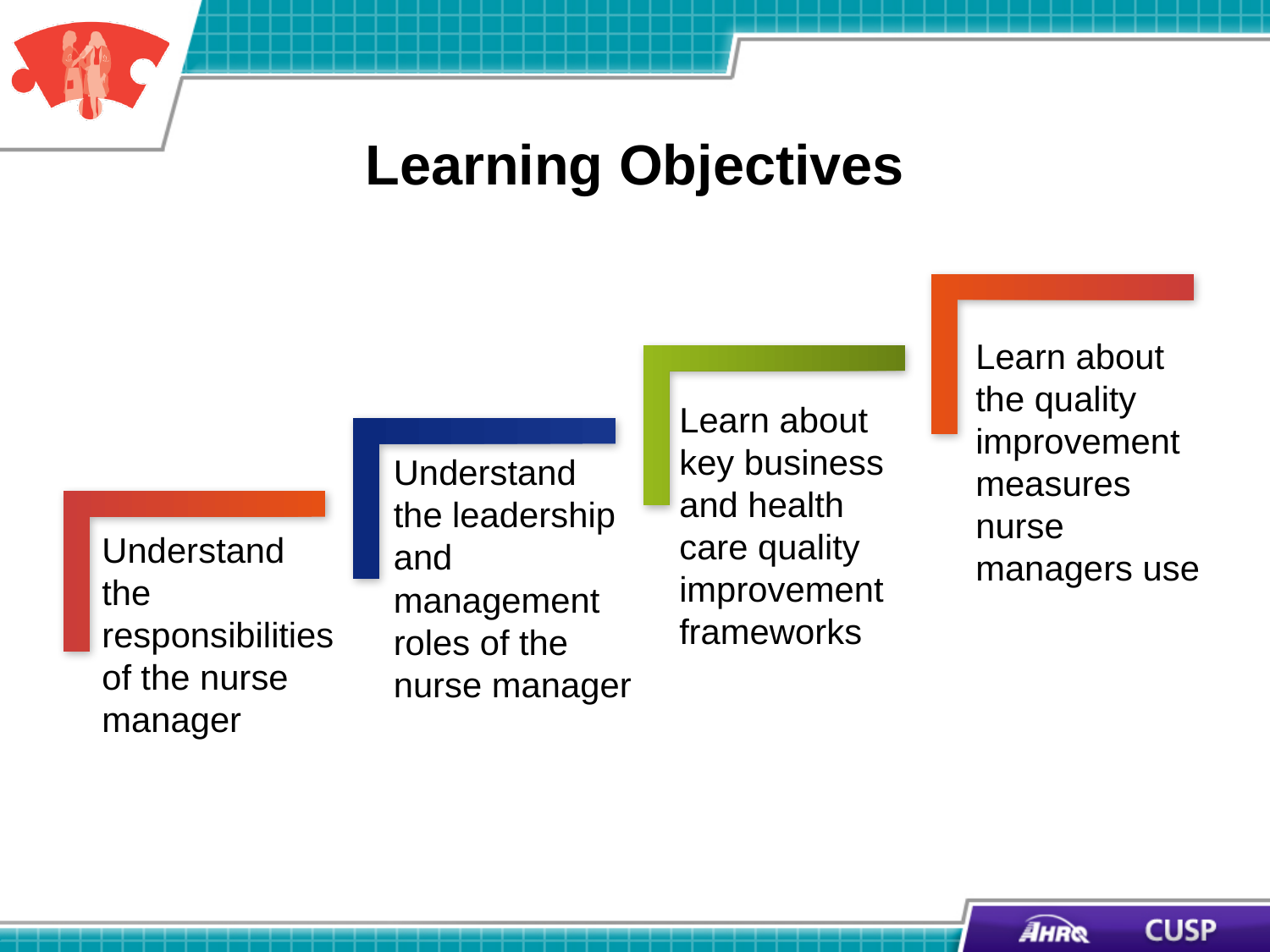

# Learning Objectives

Learn about the quality improvement measures nurse managers use
Learn about  key business and health care quality improvement frameworks
Understand the leadership and management  roles of the nurse manager
Understand the responsibilities of the nurse manager